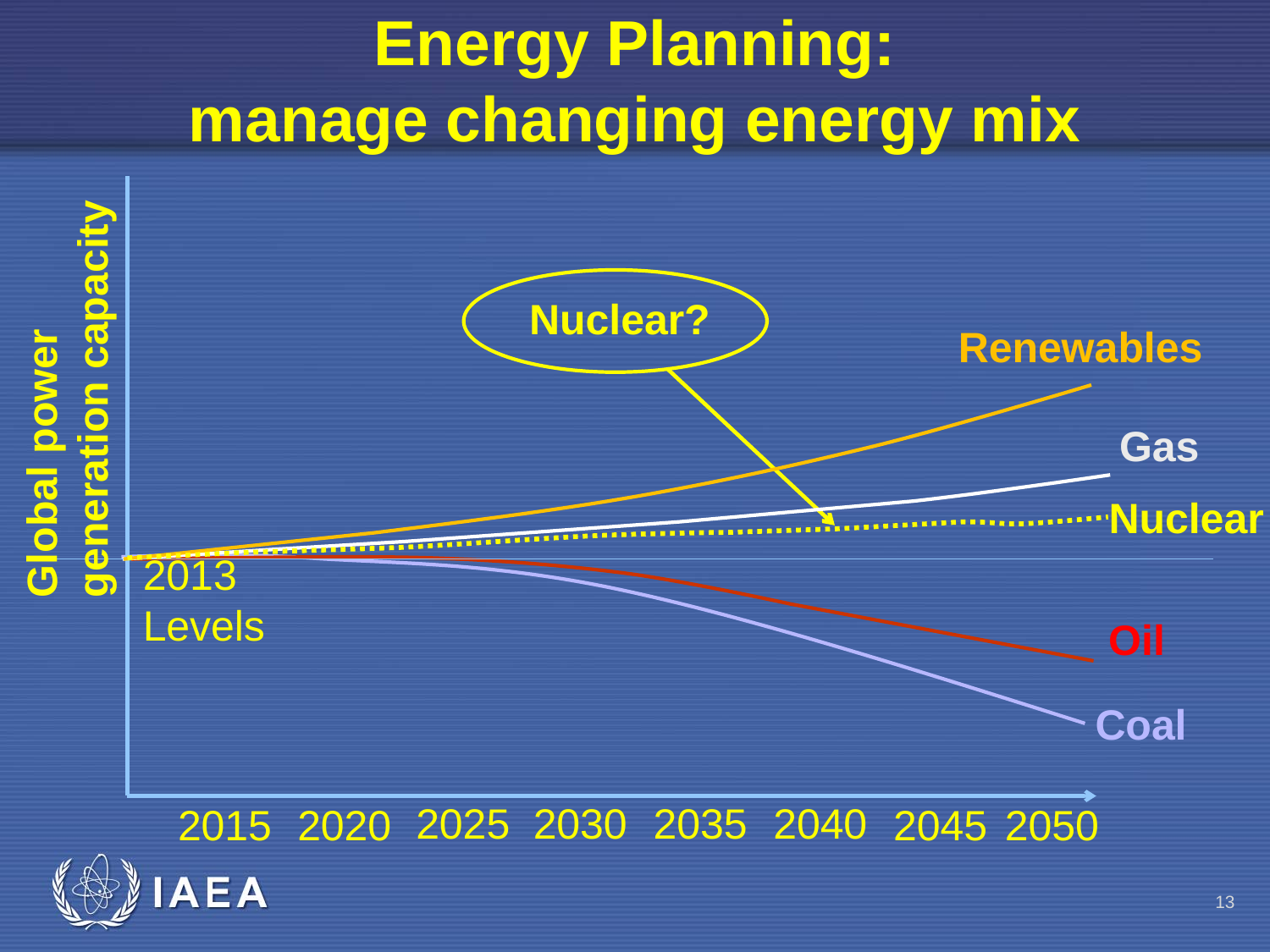

# Energy Planning: manage changing energy mix
Global power
generation capacity
2013
Levels
2025
2030
2035
2040
2045
2050
2015
2020

Nuclear?
Renewables

Gas

Nuclear

Coal

Oil
13